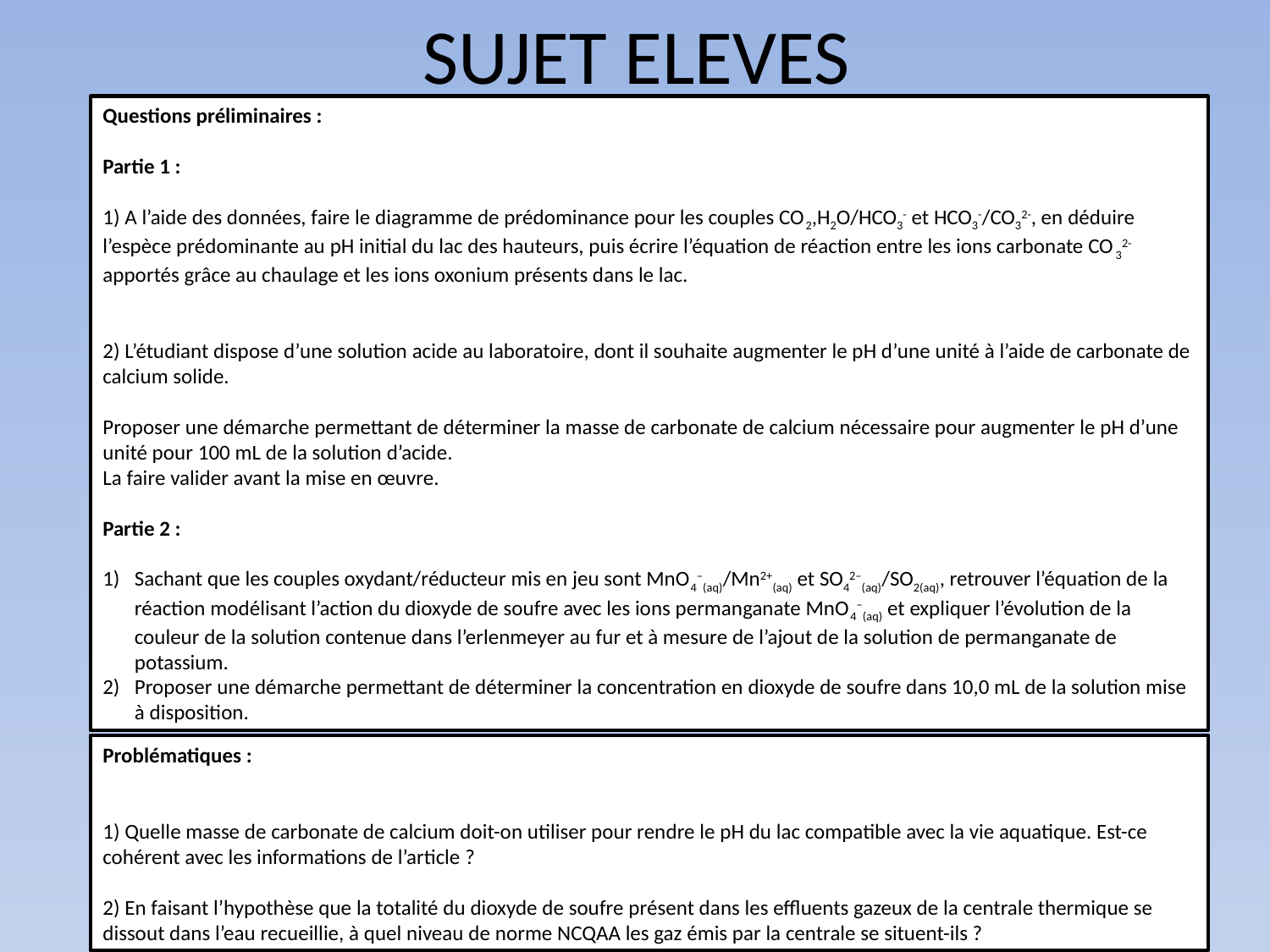

# SUJET ELEVES
Questions préliminaires :

Partie 1 :

1) A l’aide des données, faire le diagramme de prédominance pour les couples CO2,H2O/HCO3- et HCO3-/CO32-, en déduire l’espèce prédominante au pH initial du lac des hauteurs, puis écrire l’équation de réaction entre les ions carbonate CO32- apportés grâce au chaulage et les ions oxonium présents dans le lac.

2) L’étudiant dispose d’une solution acide au laboratoire, dont il souhaite augmenter le pH d’une unité à l’aide de carbonate de calcium solide.

Proposer une démarche permettant de déterminer la masse de carbonate de calcium nécessaire pour augmenter le pH d’une unité pour 100 mL de la solution d’acide.
La faire valider avant la mise en œuvre.

Partie 2 :

Sachant que les couples oxydant/réducteur mis en jeu sont MnO4–(aq)/Mn2+(aq) et SO42–(aq)/SO2(aq), retrouver l’équation de la réaction modélisant l’action du dioxyde de soufre avec les ions permanganate MnO4–(aq) et expliquer l’évolution de la couleur de la solution contenue dans l’erlenmeyer au fur et à mesure de l’ajout de la solution de permanganate de potassium.
Proposer une démarche permettant de déterminer la concentration en dioxyde de soufre dans 10,0 mL de la solution mise à disposition.
Problématiques :

1) Quelle masse de carbonate de calcium doit-on utiliser pour rendre le pH du lac compatible avec la vie aquatique. Est-ce cohérent avec les informations de l’article ?

2) En faisant l’hypothèse que la totalité du dioxyde de soufre présent dans les effluents gazeux de la centrale thermique se dissout dans l’eau recueillie, à quel niveau de norme NCQAA les gaz émis par la centrale se situent-ils ?
SPH_03.A Janvier 2019